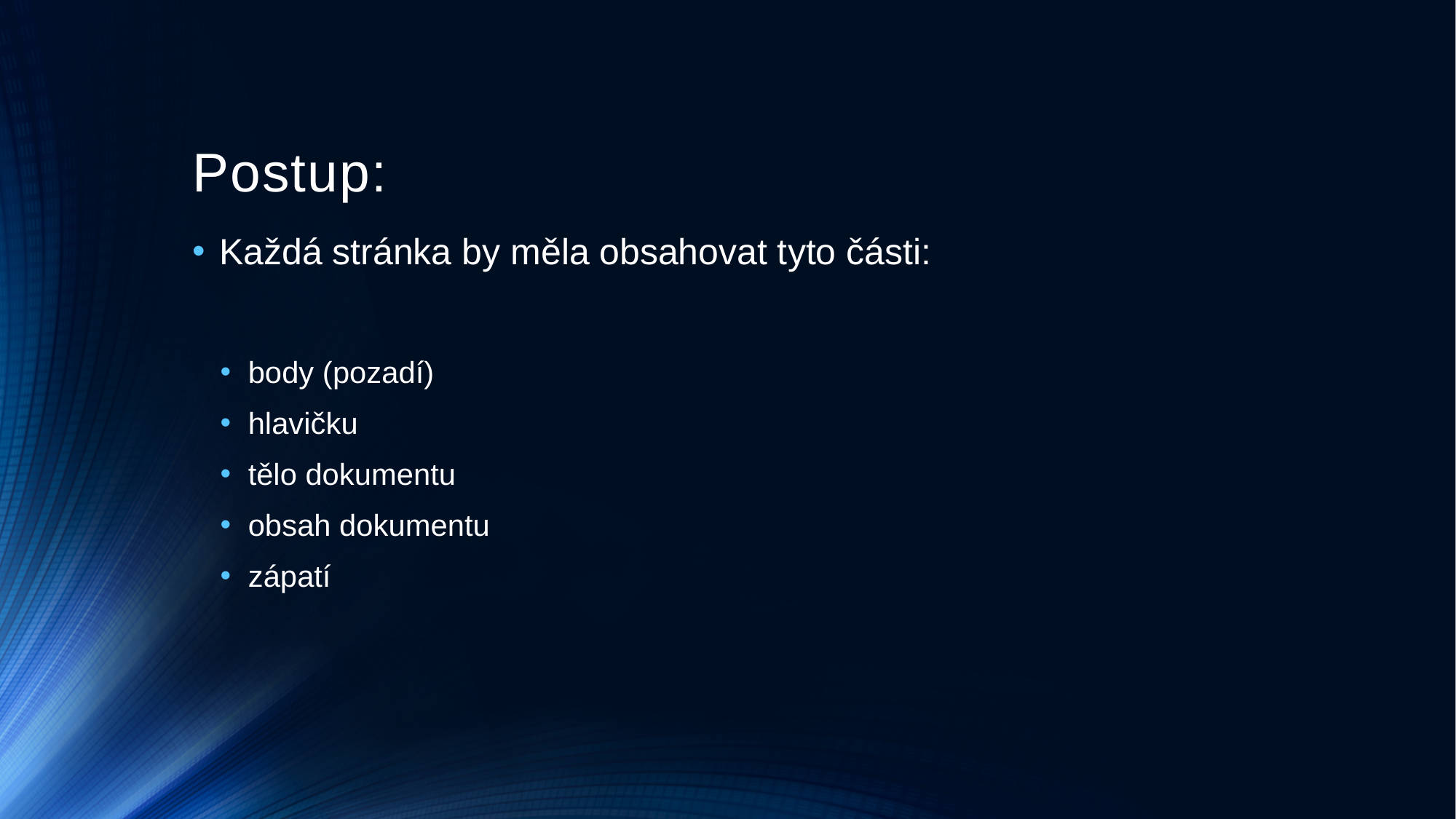

# Postup:
Každá stránka by měla obsahovat tyto části:

body (pozadí)
hlavičku
tělo dokumentu
obsah dokumentu
zápatí